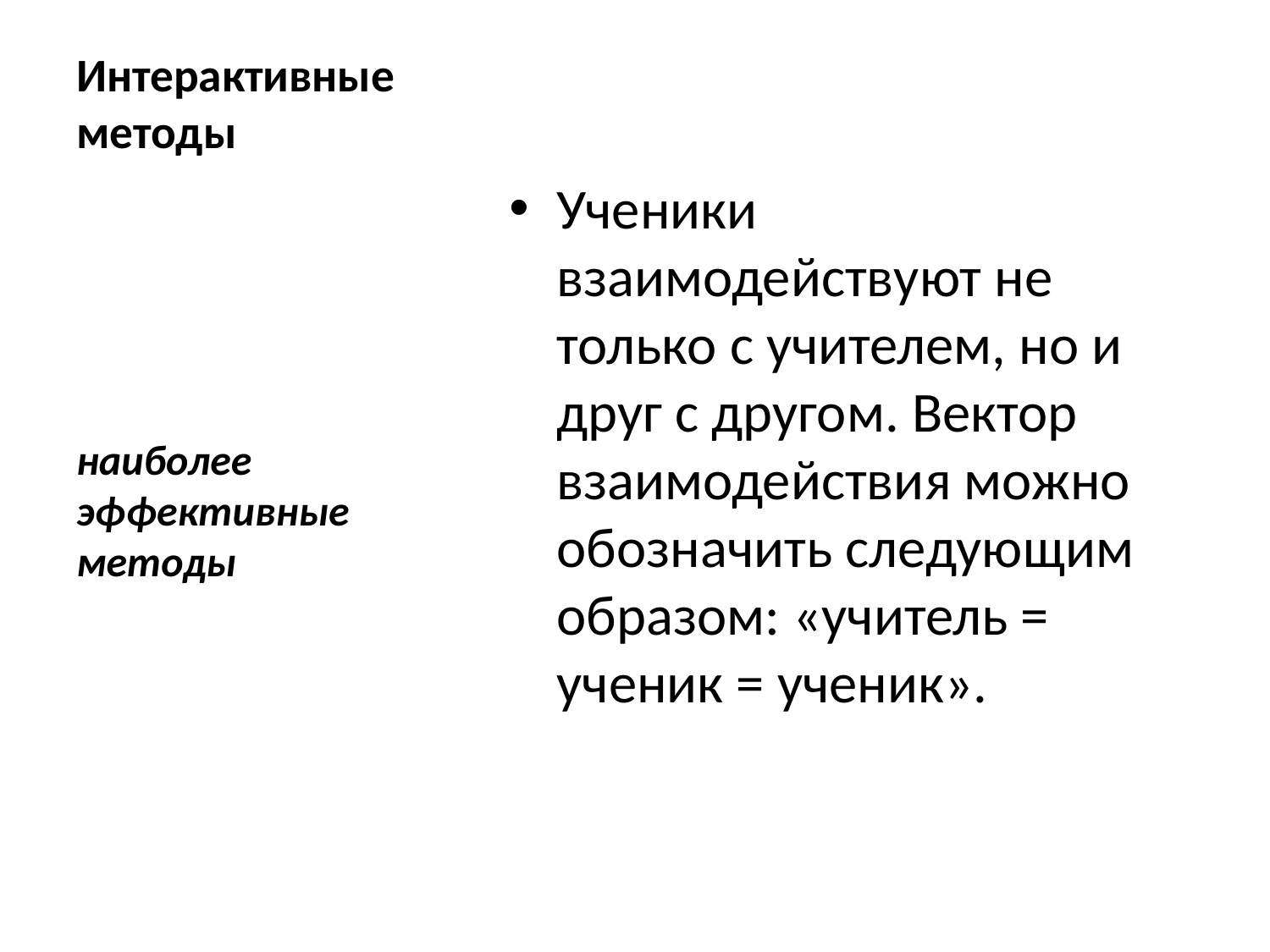

# Интерактивные методы
Ученики взаимодействуют не только с учителем, но и друг с другом. Вектор взаимодействия можно обозначить следующим образом: «учитель = ученик = ученик».
наиболее эффективные методы